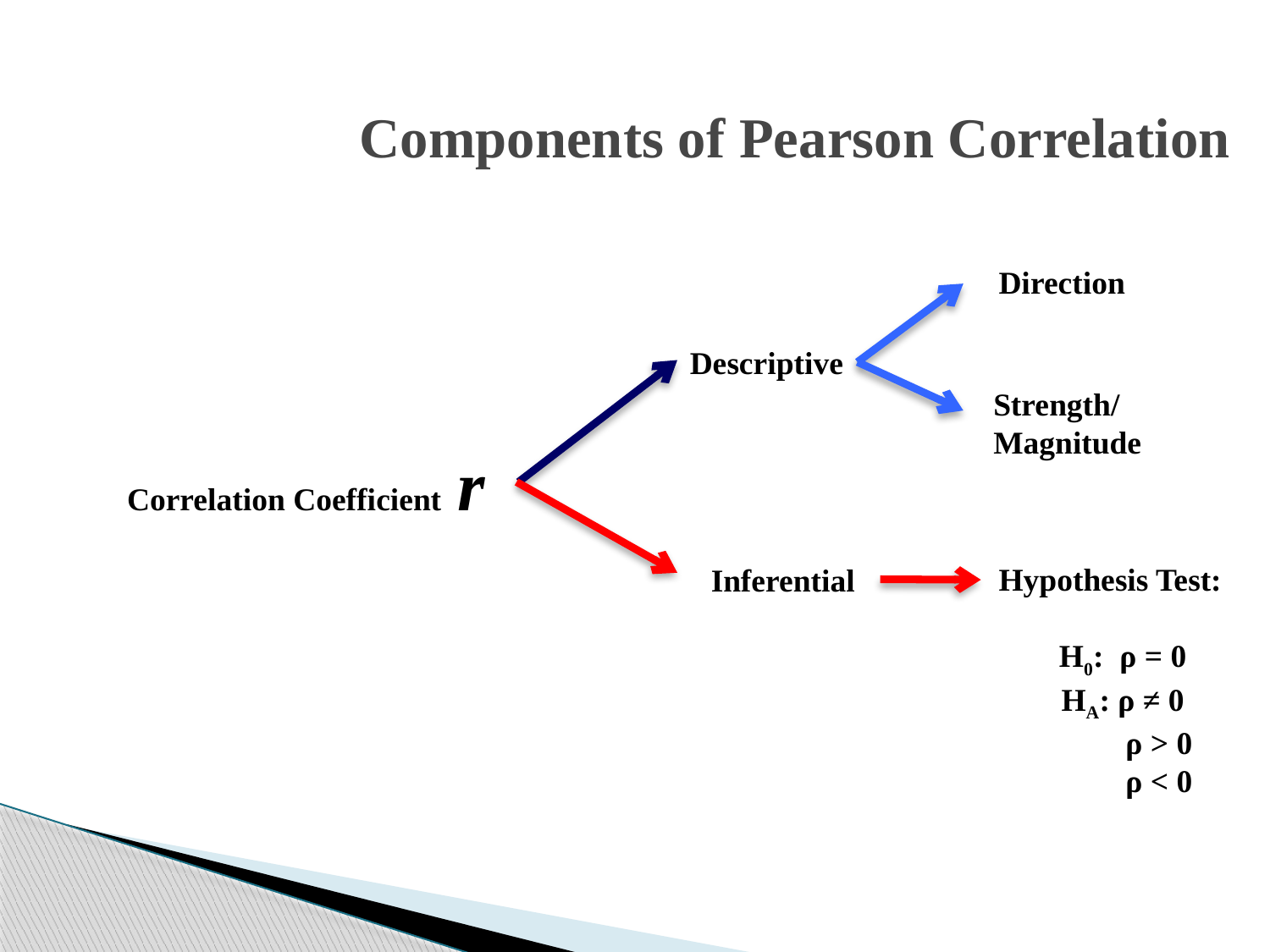

# Components of Pearson Correlation

Direction
Descriptive
Strength/
Magnitude
Correlation Coefficient  r
Hypothesis Test:

H0:  ρ = 0
HA: ρ ≠ 0
         ρ > 0
         ρ < 0

Inferential